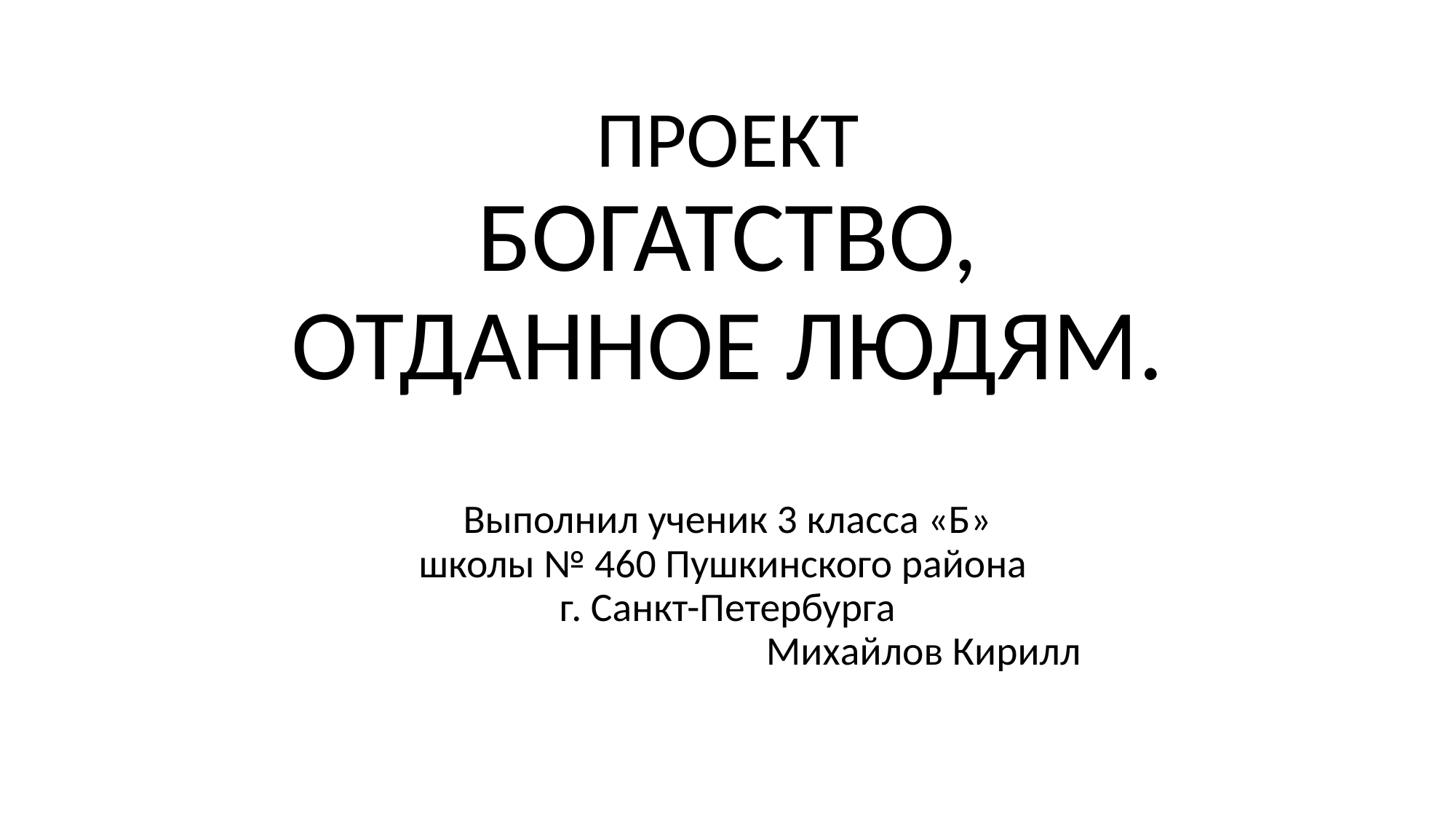

# ПРОЕКТ БОГАТСТВО, ОТДАННОЕ ЛЮДЯМ. Выполнил ученик 3 класса «Б» школы № 460 Пушкинского района г. Санкт-Петербурга Михайлов Кирилл